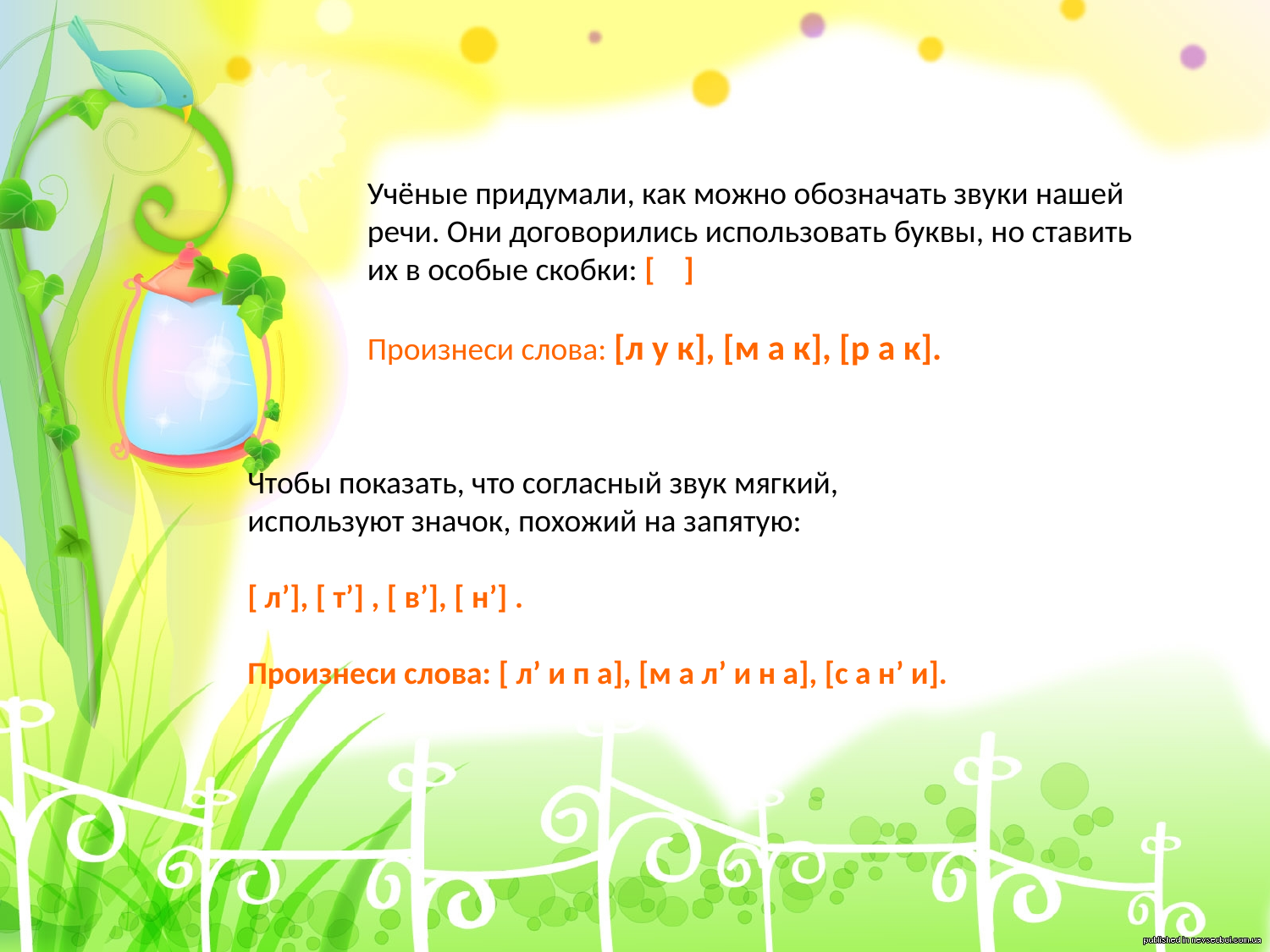

Учёные придумали, как можно обозначать звуки нашей речи. Они договорились использовать буквы, но ставить их в особые скобки: [    ]

Произнеси слова: [л у к], [м а к], [р а к].

Чтобы показать, что согласный звук мягкий,
используют значок, похожий на запятую:

[ л’], [ т’] , [ в’], [ н’] .

Произнеси слова: [ л’ и п а], [м а л’ и н а], [с а н’ и].